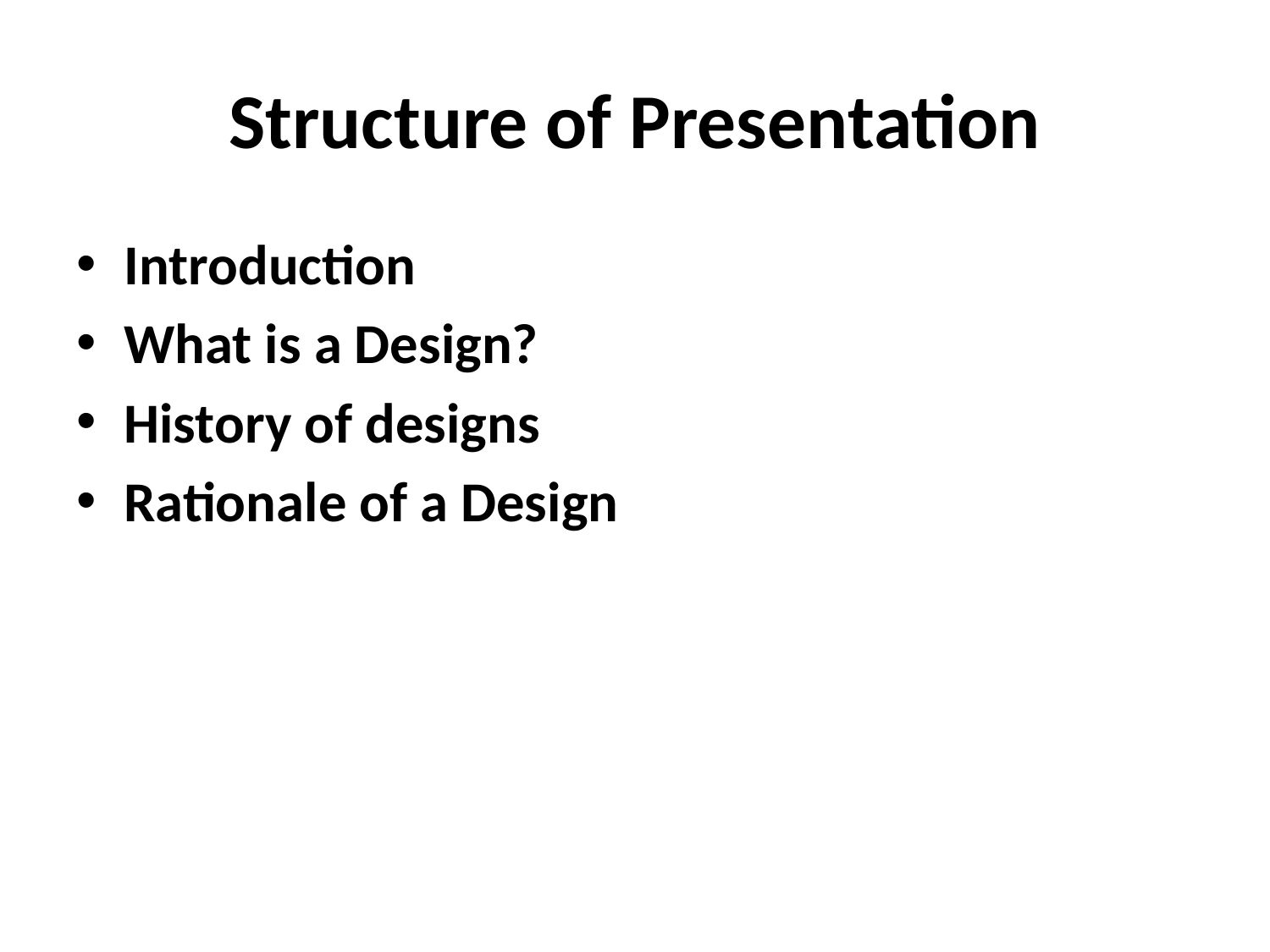

# Structure of Presentation
Introduction
What is a Design?
History of designs
Rationale of a Design